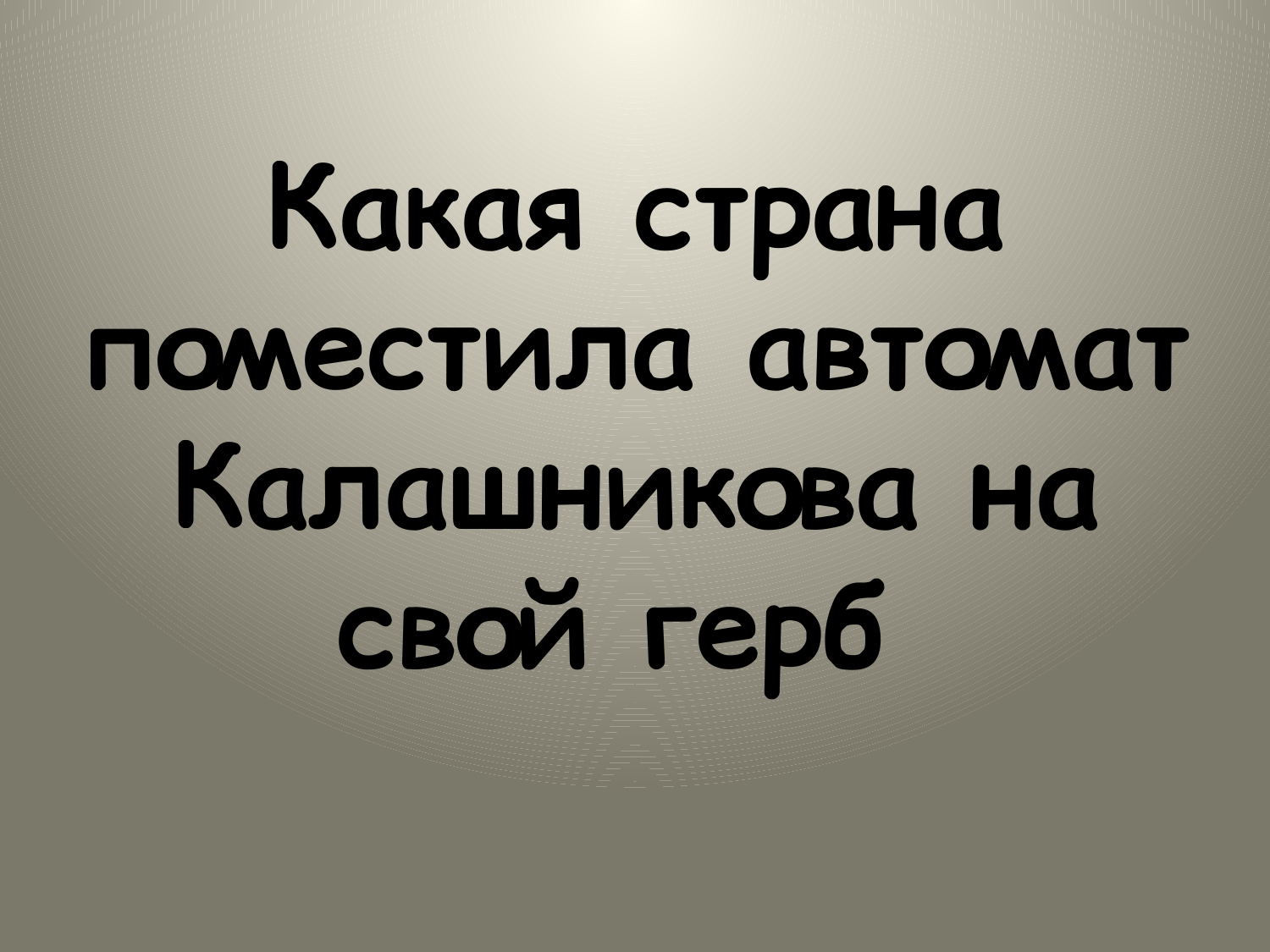

Какая страна поместила автомат Калашникова на свой герб